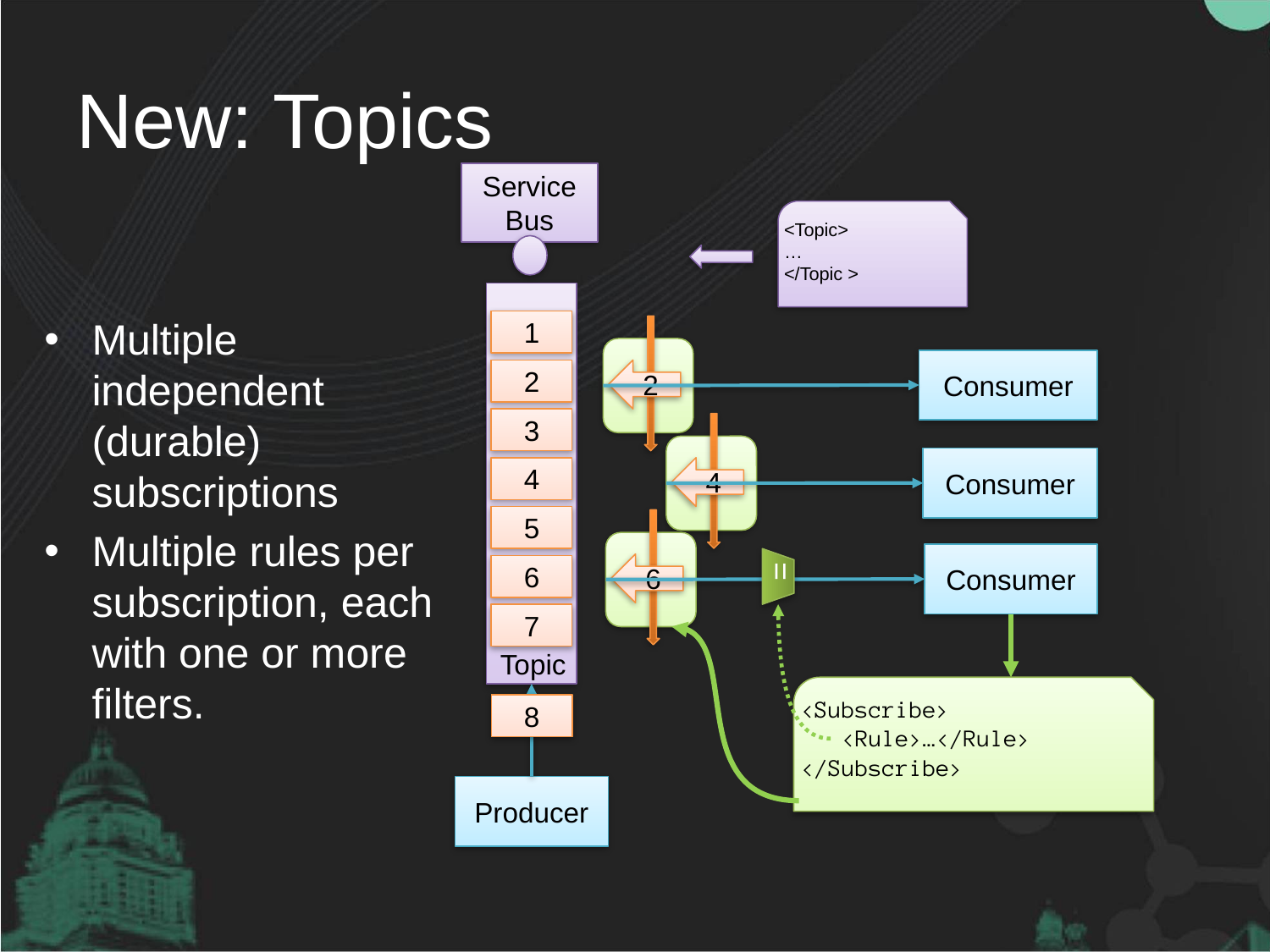

# New: Topics
Service Bus
<Topic>
…
</Topic >

Multiple independent (durable) subscriptions
Multiple rules per subscription, each with one or more filters.
1

2
Consumer
2
3

4
Consumer
4
5

6
Consumer
6
=
7
Topic
<Subscribe>
   <Rule>…</Rule>
</Subscribe>

8

Producer